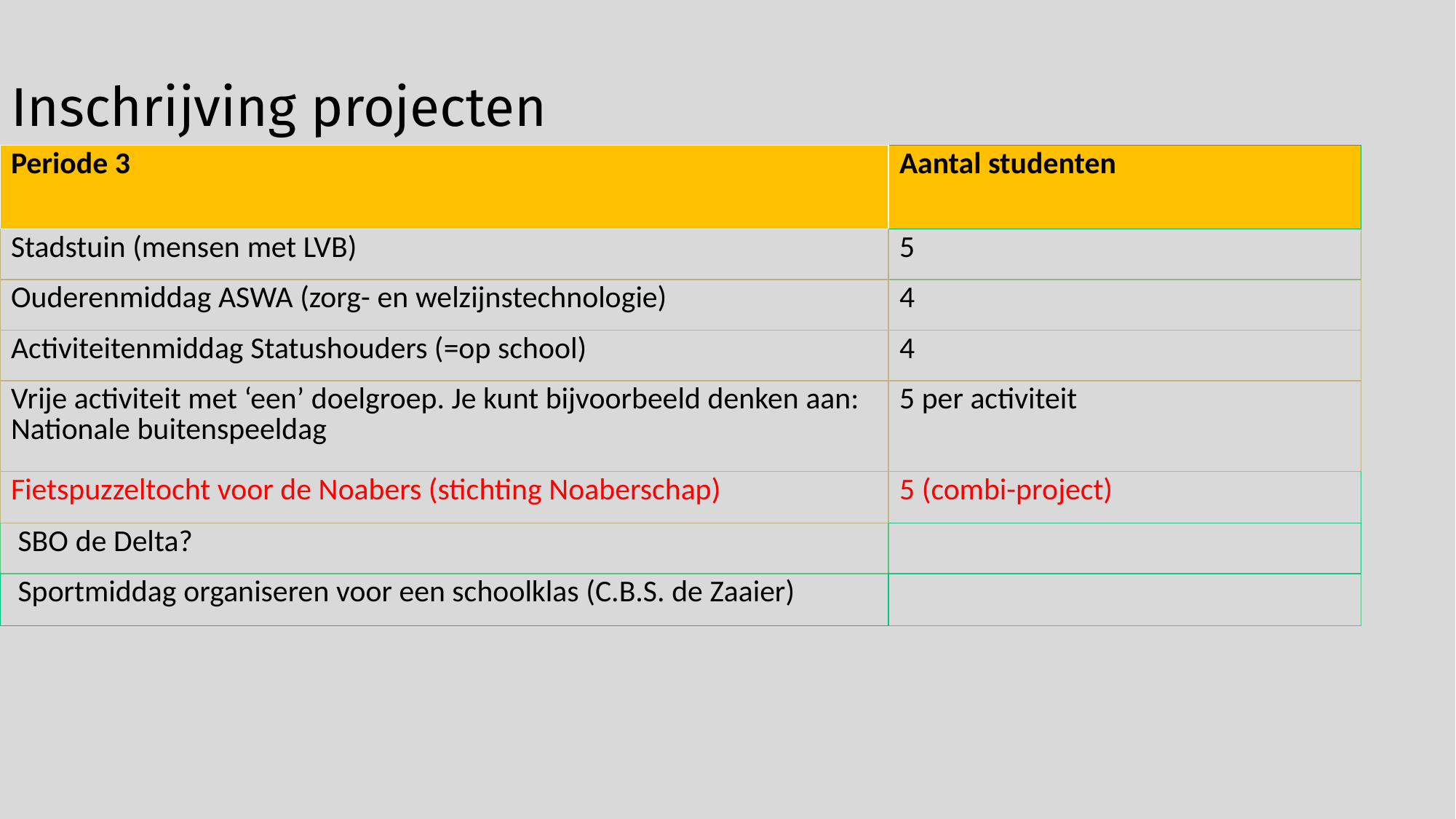

# Inschrijving projecten
| Periode 3 | Aantal studenten |
| --- | --- |
| Stadstuin (mensen met LVB) | 5 |
| Ouderenmiddag ASWA (zorg- en welzijnstechnologie) | 4 |
| Activiteitenmiddag Statushouders (=op school) | 4 |
| Vrije activiteit met ‘een’ doelgroep. Je kunt bijvoorbeeld denken aan:  Nationale buitenspeeldag | 5 per activiteit |
| Fietspuzzeltocht voor de Noabers (stichting Noaberschap) | 5 (combi-project) |
| SBO de Delta? |  |
| Sportmiddag organiseren voor een schoolklas (C.B.S. de Zaaier) |  |